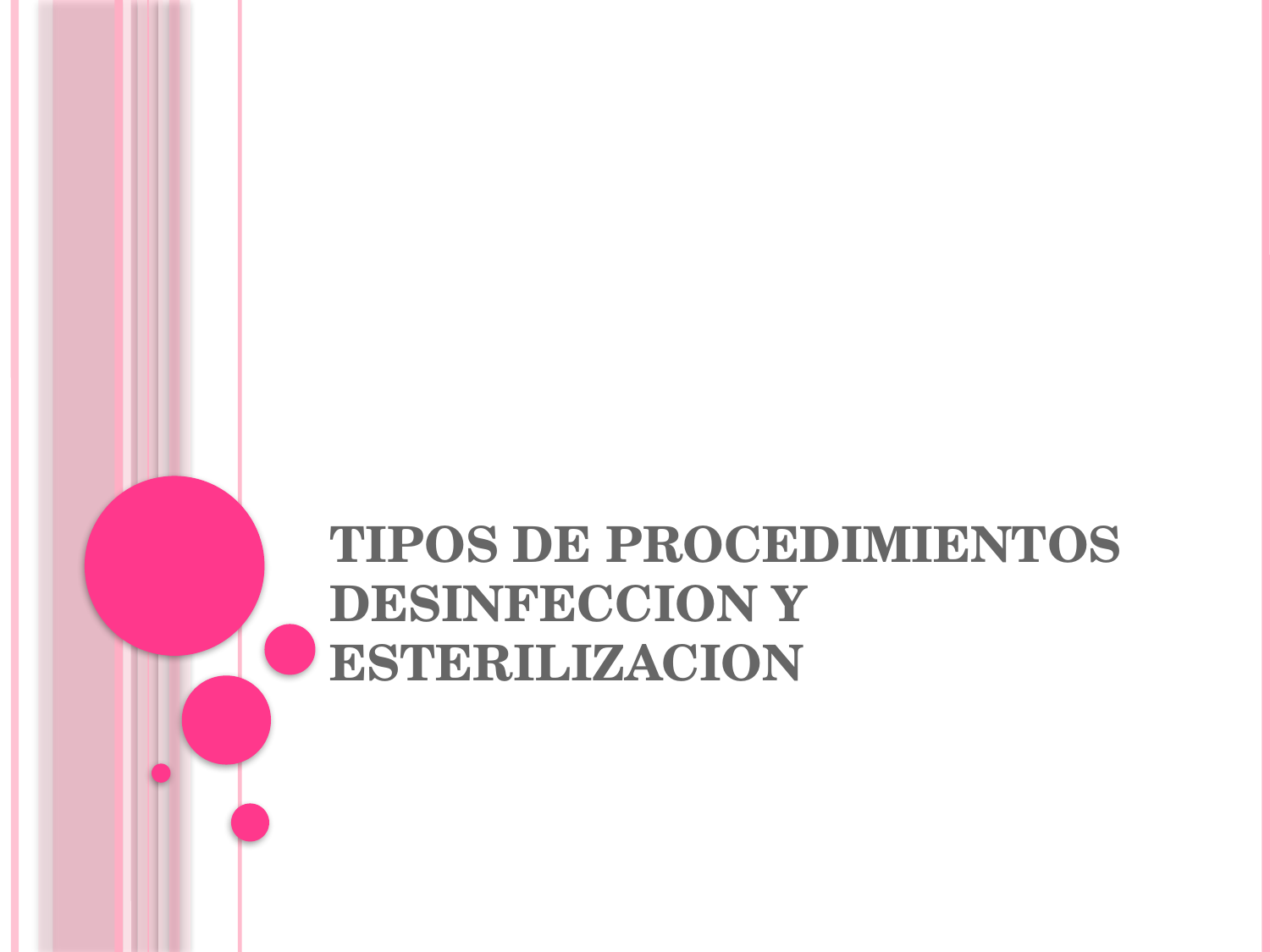

# TIPOS DE PROCEDIMIENTOS DESINFECCION Y ESTERILIZACION